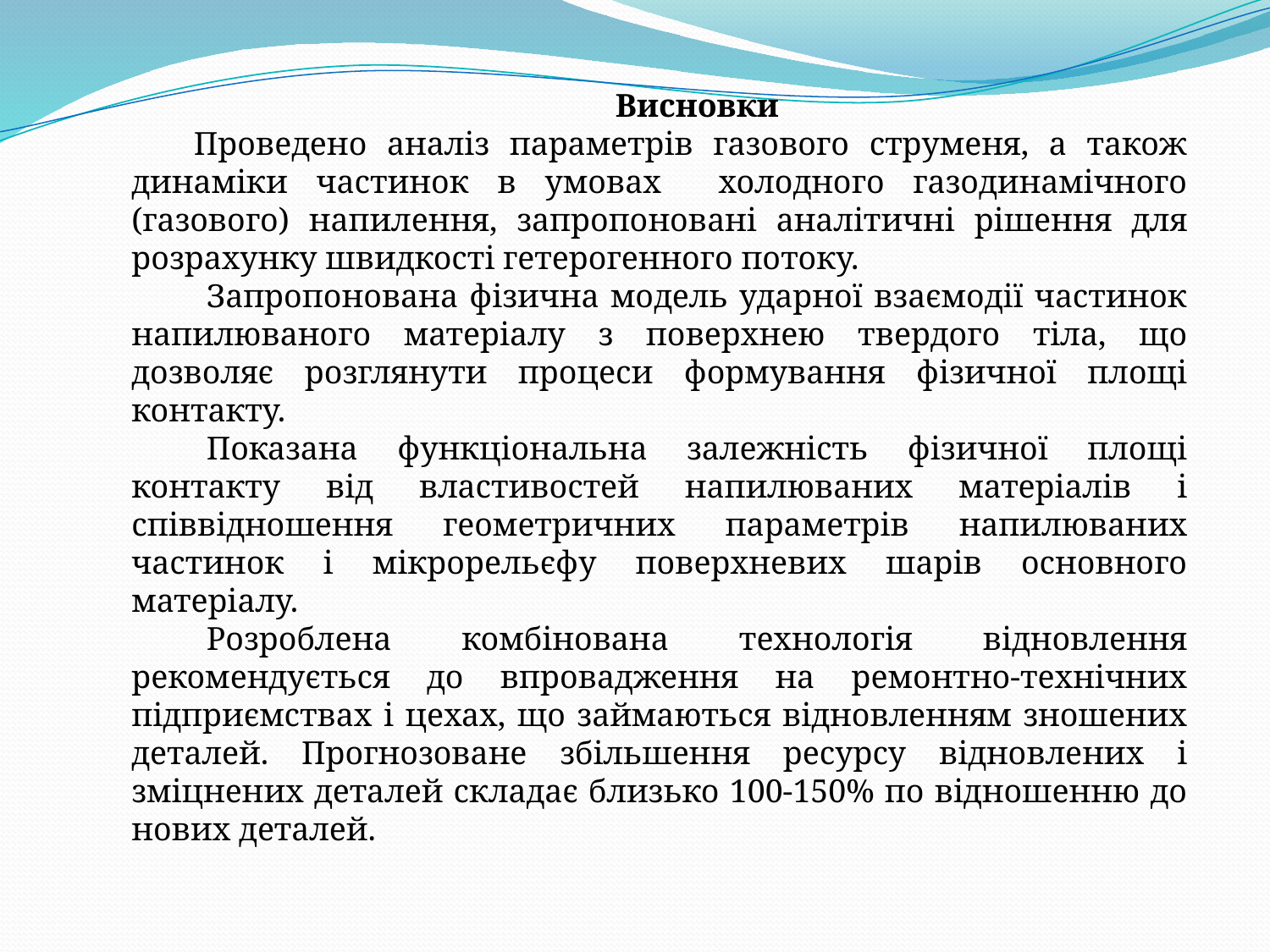

Висновки
Проведено аналіз параметрів газового струменя, а також динаміки частинок в умовах  холодного газодинамічного (газового) напилення, запропоновані аналітичні рішення для розрахунку швидкості гетерогенного потоку.
Запропонована фізична модель ударної взаємодії частинок напилюваного матеріалу з поверхнею твердого тіла, що дозволяє розглянути процеси формування фізичної площі контакту.
Показана функціональна залежність фізичної площі контакту від властивостей напилюваних матеріалів і співвідношення геометричних параметрів напилюваних частинок і мікрорельєфу поверхневих шарів основного матеріалу.
Розроблена комбінована технологія відновлення рекомендується до впровадження на ремонтно-технічних підприємствах і цехах, що займаються відновленням зношених деталей. Прогнозоване збільшення ресурсу відновлених і зміцнених деталей складає близько 100-150% по відношенню до нових деталей.